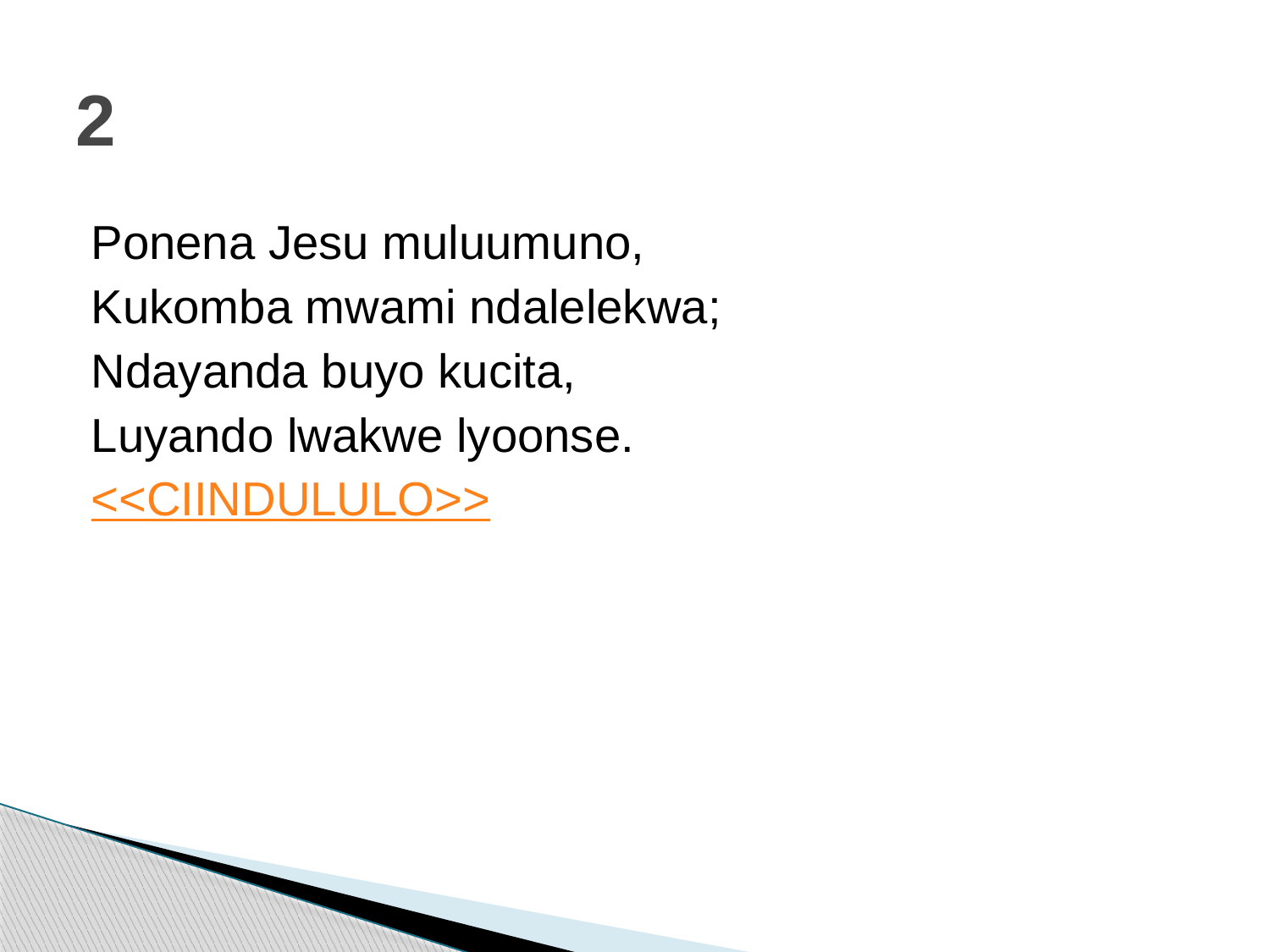

# 2
Ponena Jesu muluumuno,
Kukomba mwami ndalelekwa;
Ndayanda buyo kucita,
Luyando lwakwe lyoonse.
<<CIINDULULO>>